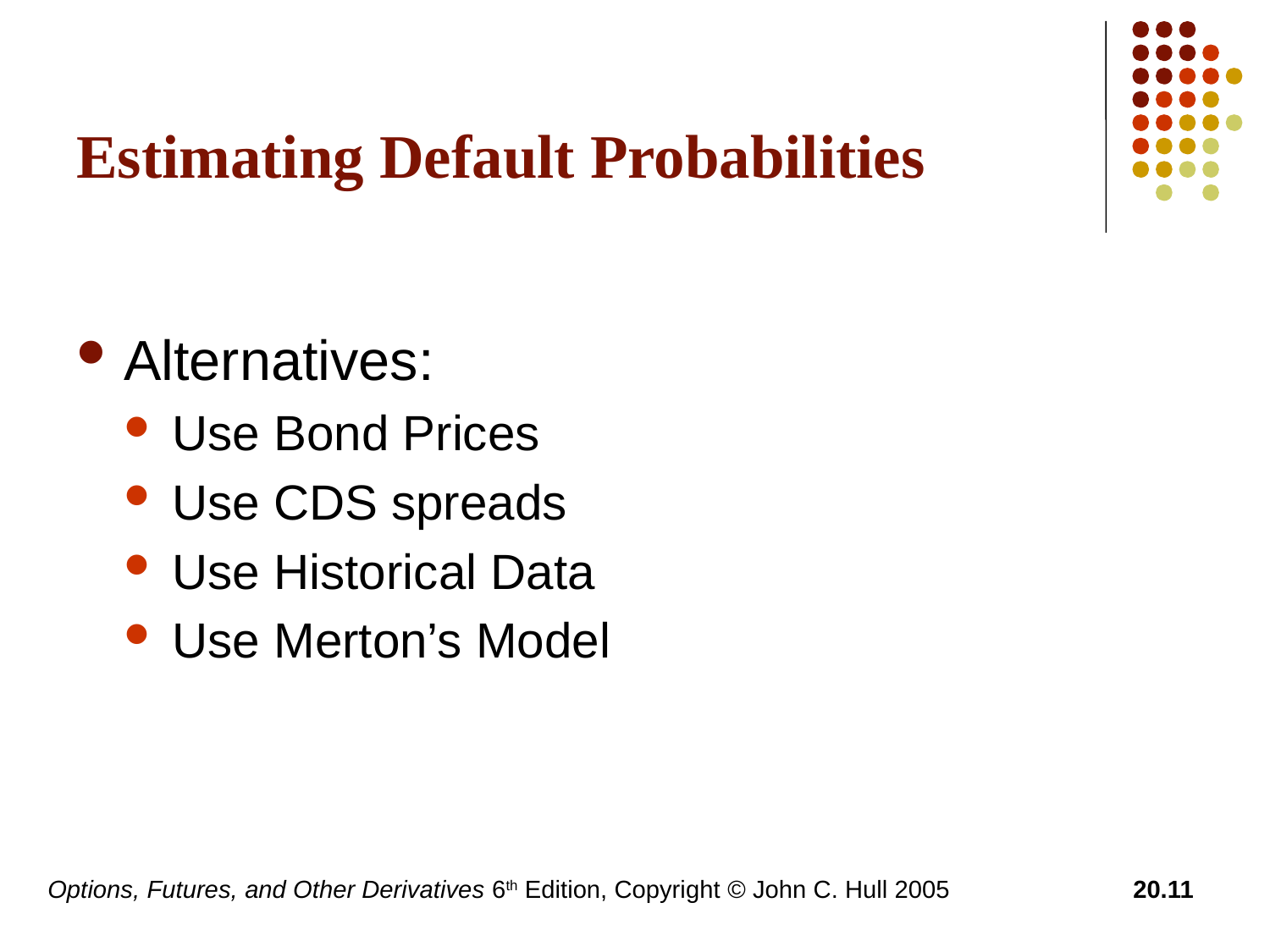

# Estimating Default Probabilities

Alternatives:
Use Bond Prices
Use CDS spreads
Use Historical Data
Use Merton’s Model

Options, Futures, and Other Derivatives 6th Edition, Copyright © John C. Hull 2005
20.11